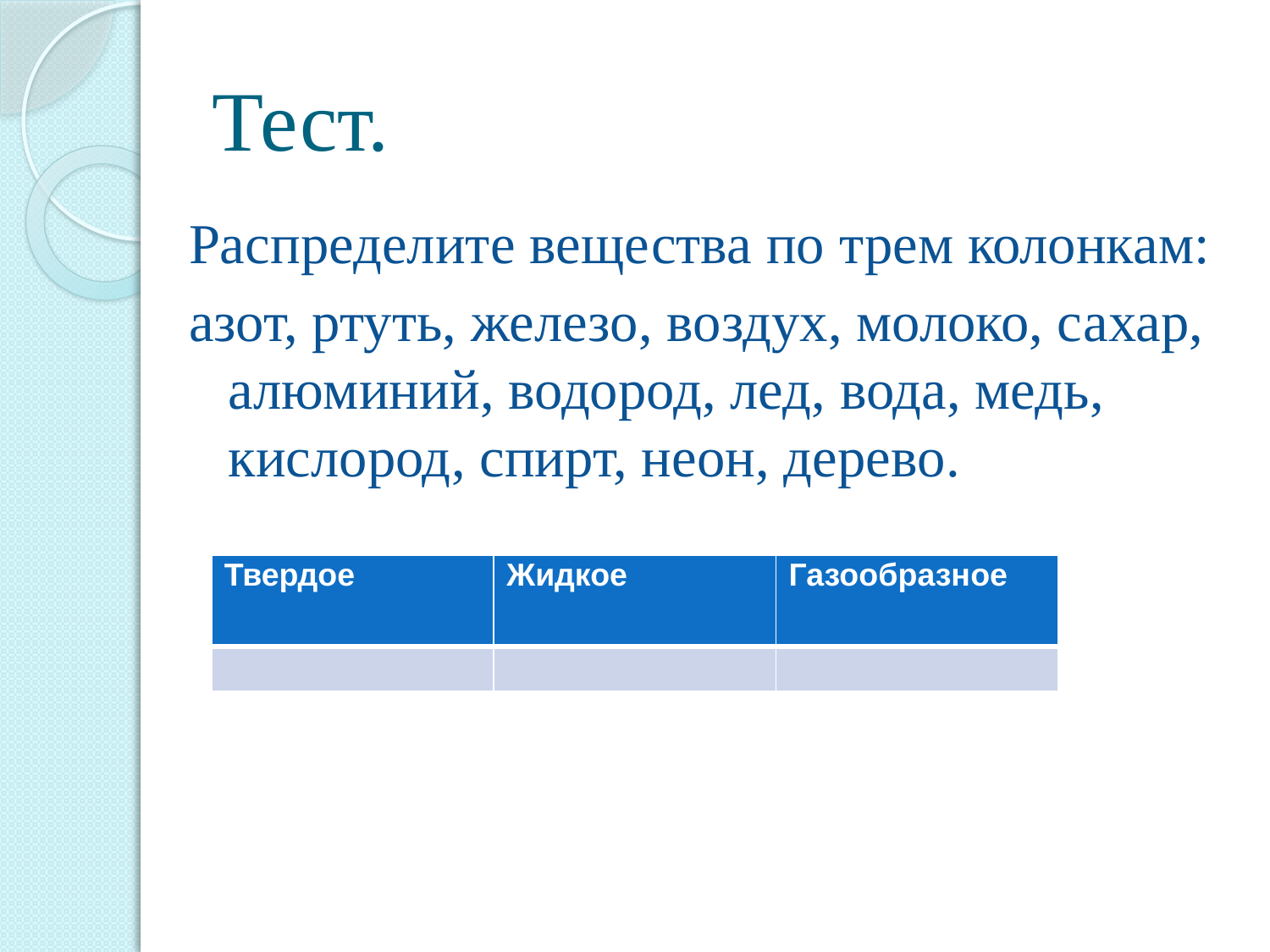

# Тест.
Распределите вещества по трем колонкам:
азот, ртуть, железо, воздух, молоко, сахар, алюминий, водород, лед, вода, медь, кислород, спирт, неон, дерево.

| Твердое | Жидкое | Газообразное |
| --- | --- | --- |
|  |  |  |